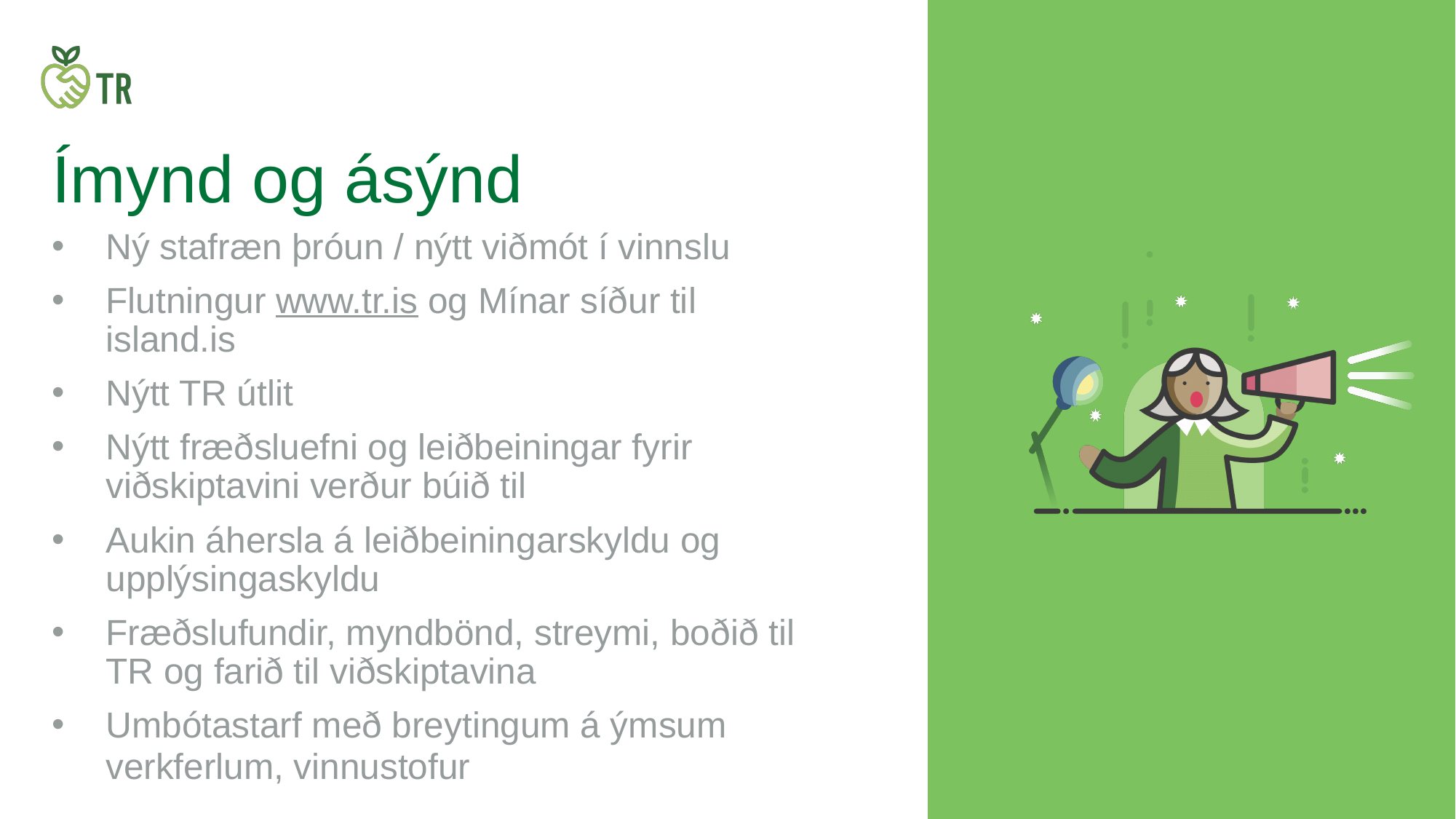

# Ímynd og ásýnd
Ný stafræn þróun / nýtt viðmót í vinnslu
Flutningur www.tr.is og Mínar síður til island.is
Nýtt TR útlit
Nýtt fræðsluefni og leiðbeiningar fyrir viðskiptavini verður búið til
Aukin áhersla á leiðbeiningarskyldu og upplýsingaskyldu
Fræðslufundir, myndbönd, streymi, boðið til TR og farið til viðskiptavina
Umbótastarf með breytingum á ýmsum verkferlum, vinnustofur